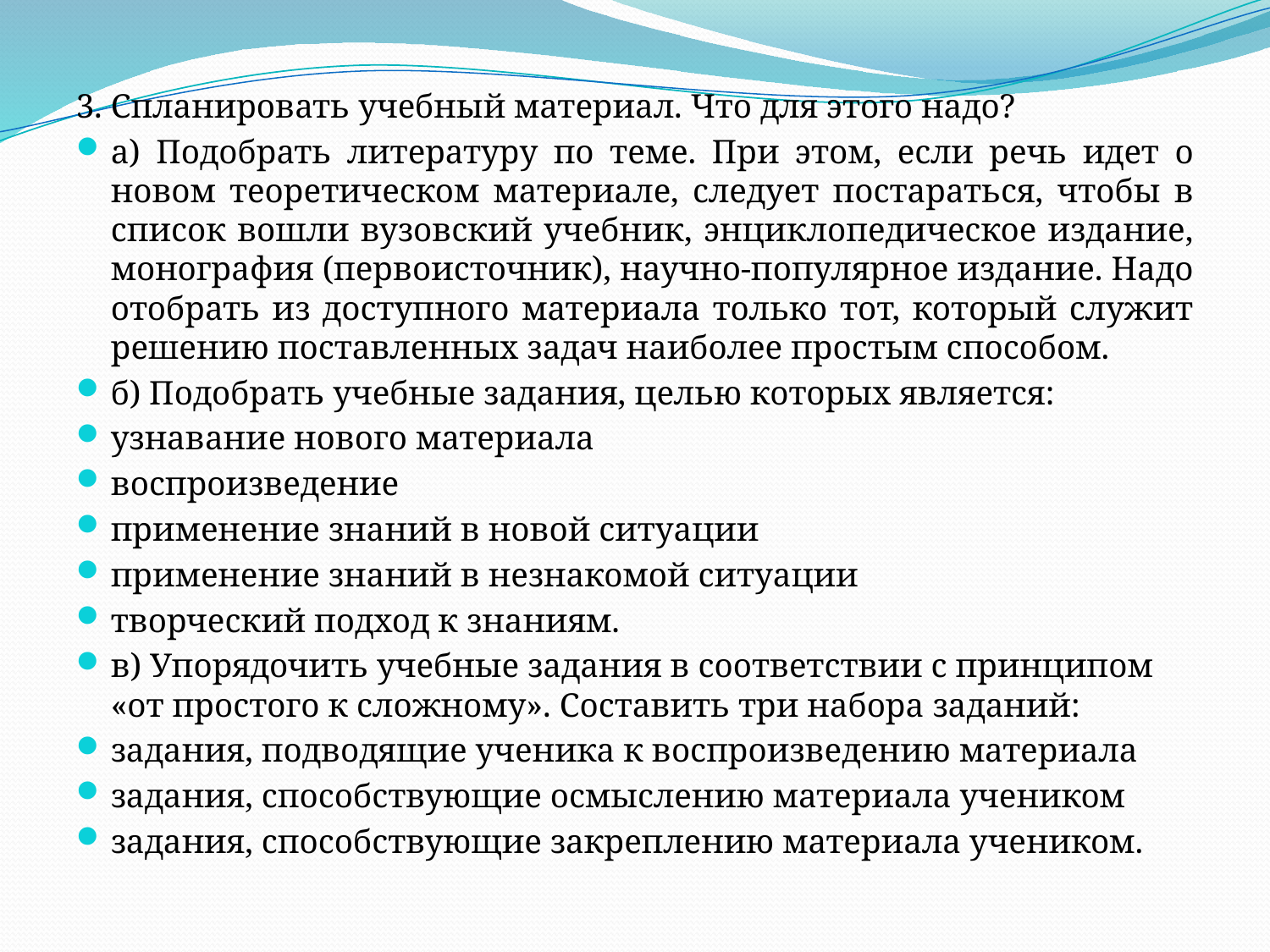

3. Спланировать учебный материал. Что для этого надо?
а) Подобрать литературу по теме. При этом, если речь идет о новом теоретическом материале, следует постараться, чтобы в список вошли вузовский учебник, энциклопедическое издание, монография (первоисточник), научно-популярное издание. Надо отобрать из доступного материала только тот, который служит решению поставленных задач наиболее простым способом.
б) Подобрать учебные задания, целью которых является:
узнавание нового материала
воспроизведение
применение знаний в новой ситуации
применение знаний в незнакомой ситуации
творческий подход к знаниям.
в) Упорядочить учебные задания в соответствии с принципом «от простого к сложному». Составить три набора заданий:
задания, подводящие ученика к воспроизведению материала
задания, способствующие осмыслению материала учеником
задания, способствующие закреплению материала учеником.